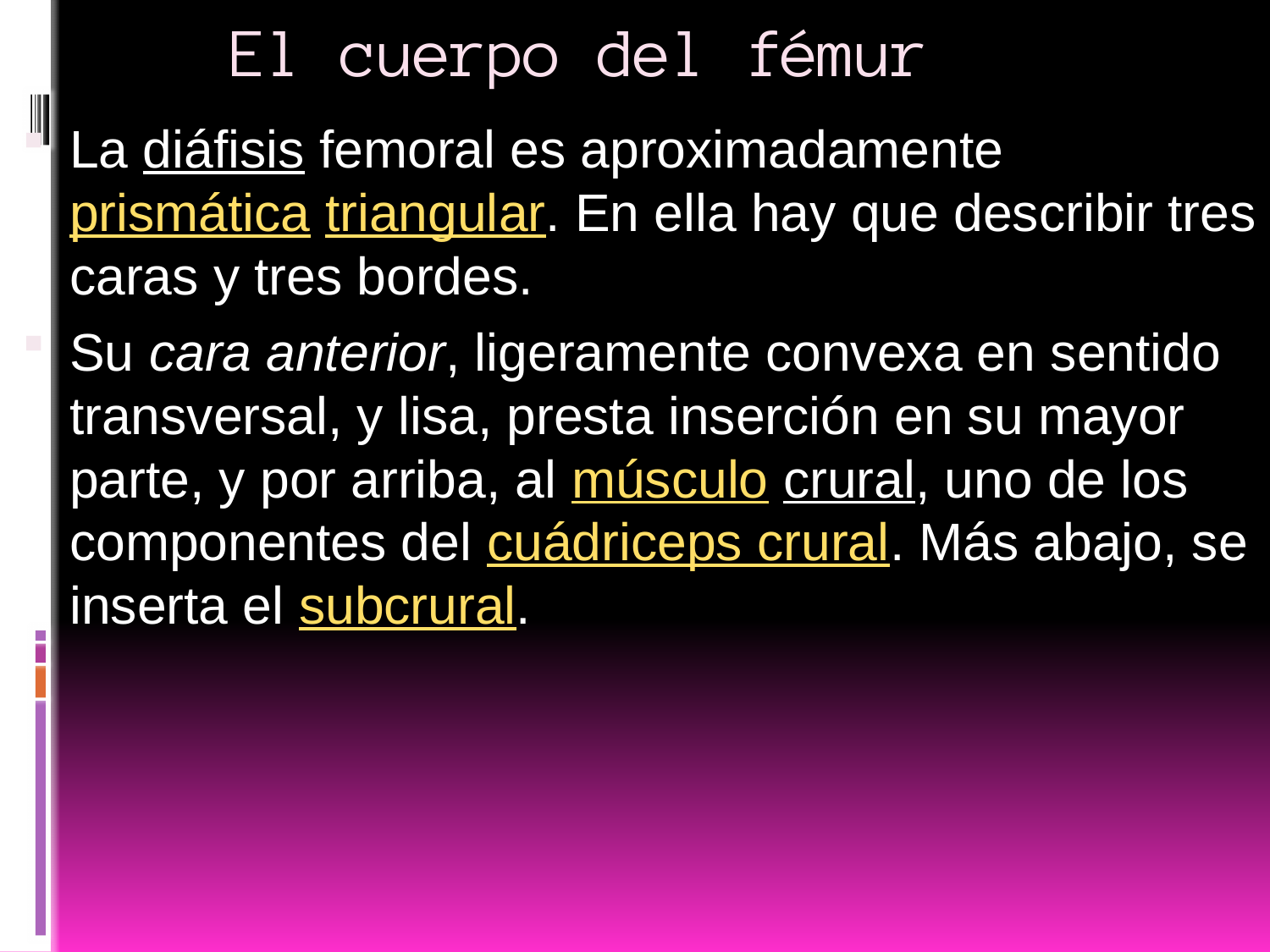

# El cuerpo del fémur
La diáfisis femoral es aproximadamente prismática triangular. En ella hay que describir tres caras y tres bordes.
Su cara anterior, ligeramente convexa en sentido transversal, y lisa, presta inserción en su mayor parte, y por arriba, al músculo crural, uno de los componentes del cuádriceps crural. Más abajo, se inserta el subcrural.